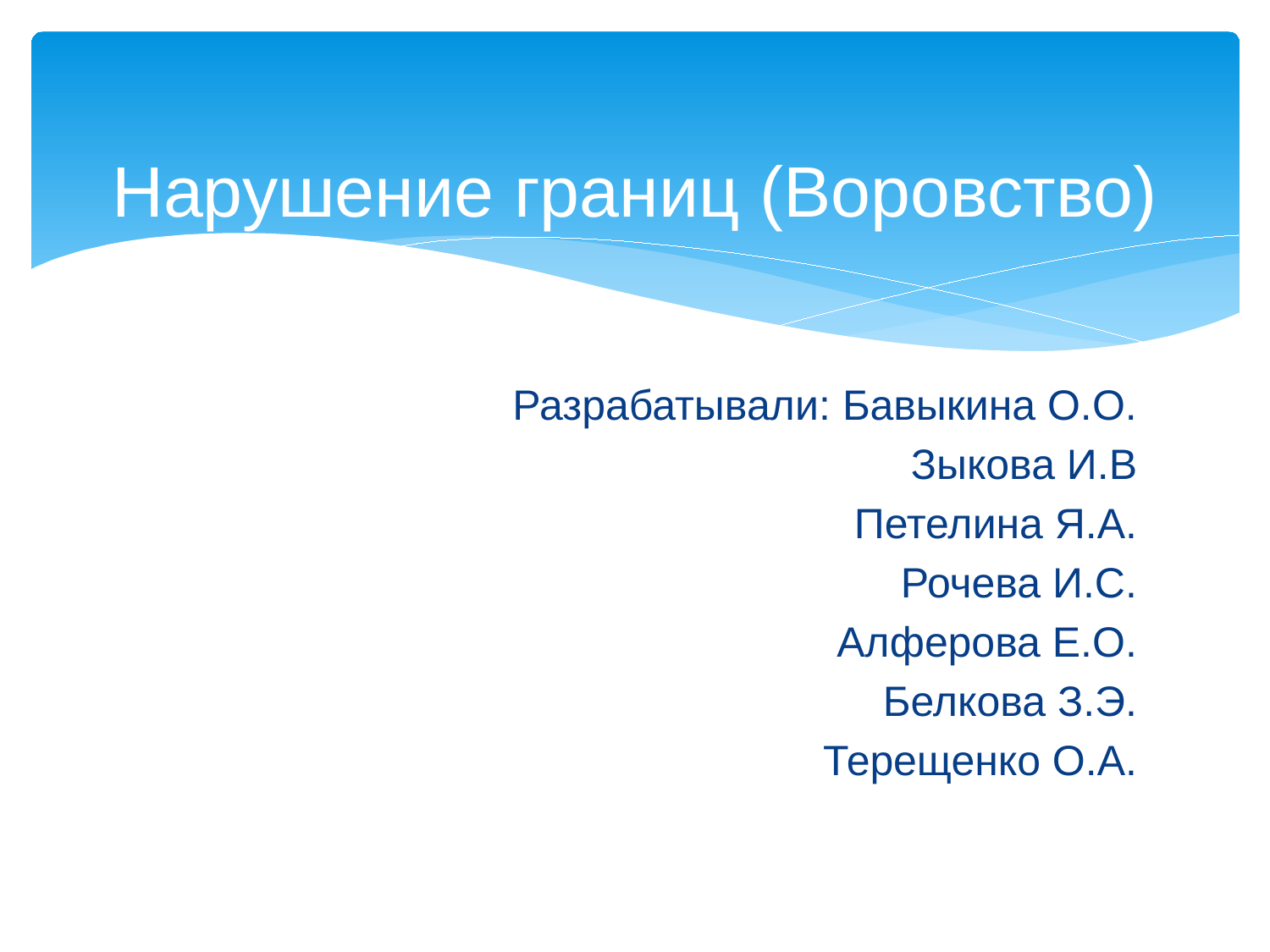

# Нарушение границ (Воровство)
Разрабатывали: Бавыкина О.О.
Зыкова И.В
Петелина Я.А.
Рочева И.С.
Алферова Е.О.
Белкова З.Э.
Терещенко О.А.